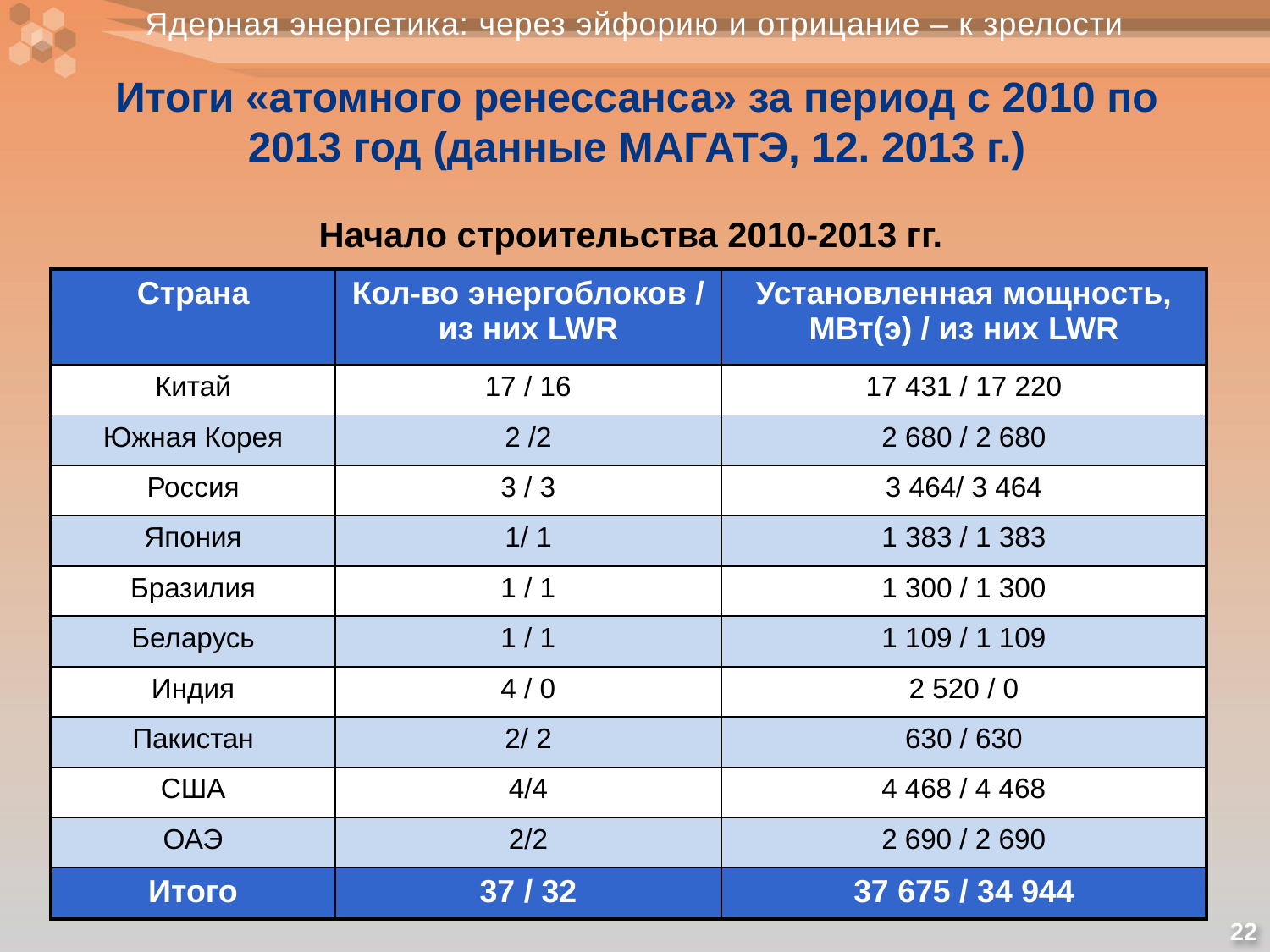

# Итоги «атомного ренессанса» за период с 2010 по 2013 год (данные МАГАТЭ, 12. 2013 г.)
Начало строительства 2010-2013 гг.
| Страна | Кол-во энергоблоков / из них LWR | Установленная мощность, МВт(э) / из них LWR |
| --- | --- | --- |
| Китай | 17 / 16 | 17 431 / 17 220 |
| Южная Корея | 2 /2 | 2 680 / 2 680 |
| Россия | 3 / 3 | 3 464/ 3 464 |
| Япония | 1/ 1 | 1 383 / 1 383 |
| Бразилия | 1 / 1 | 1 300 / 1 300 |
| Беларусь | 1 / 1 | 1 109 / 1 109 |
| Индия | 4 / 0 | 2 520 / 0 |
| Пакистан | 2/ 2 | 630 / 630 |
| США | 4/4 | 4 468 / 4 468 |
| ОАЭ | 2/2 | 2 690 / 2 690 |
| Итого | 37 / 32 | 37 675 / 34 944 |